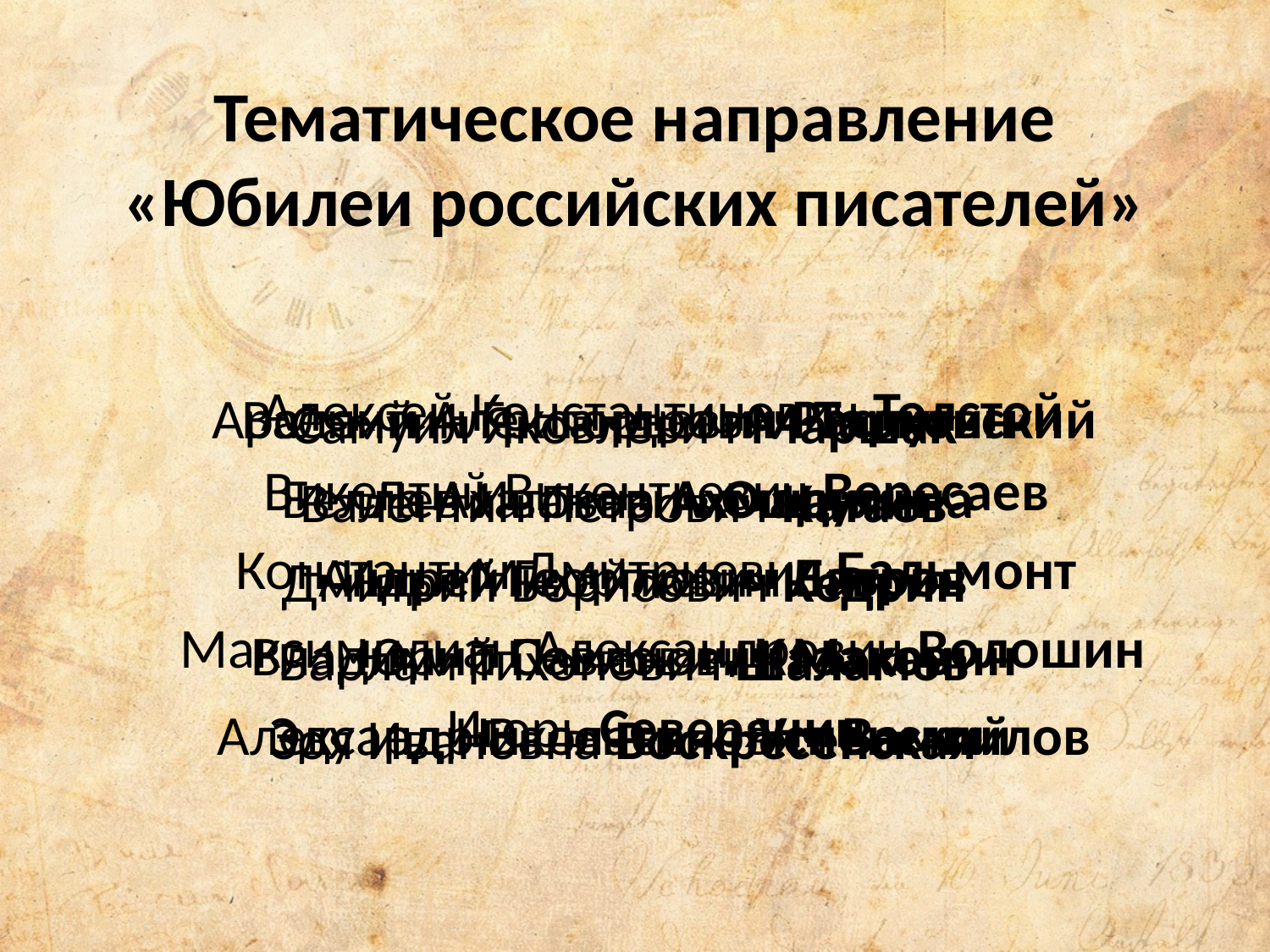

# Тематическое направление «Юбилеи российских писателей»
Алексей Константинович Толстой
Викентий Викентьевич Вересаев
Константин Дмитриевич Бальмонт
Максимилиан Александрович Волошин
Игорь Северянин
Валентин Григорьевич Распутин
Белла Ахатовна Ахмадулина
Андрей Георгиевич Битов
Владимир Семенович Маканин
Эдуард Николаевич Успенский
Арсений Александрович Тарковский
Лев Иванович Ошанин
Илья Михайлович Лавров
Юрий Павлович Казаков
Александр Валентинович Вампилов

Самуил Яковлевич Маршак
Валентин Петрович Катаев
Дмитрий Борисович Кедрин
Варлам Тихонович Шаламов
Зоя Ивановна Воскресенская